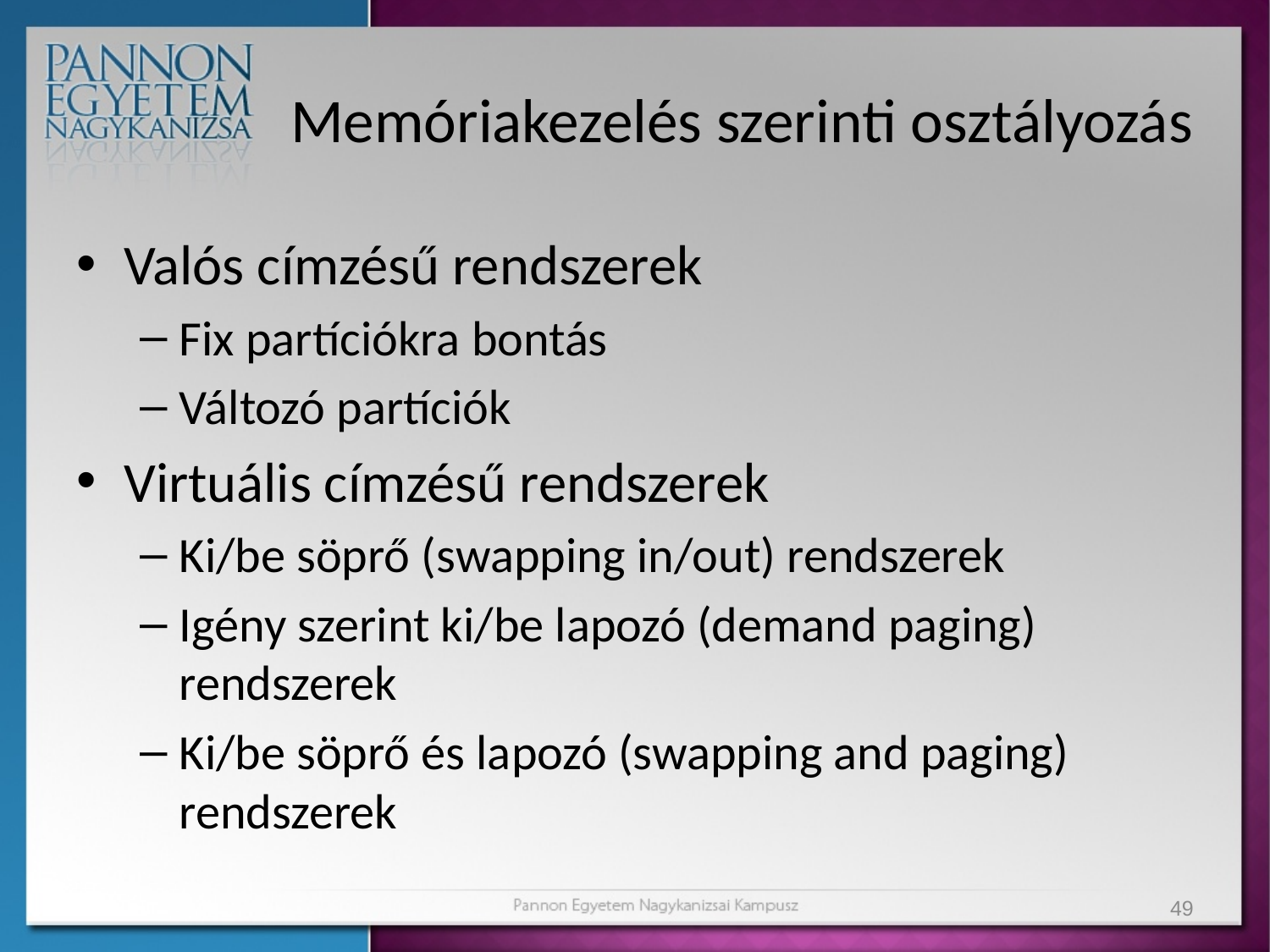

# Memóriakezelés szerinti osztályozás
Valós címzésű rendszerek
Fix partíciókra bontás
Változó partíciók
Virtuális címzésű rendszerek
Ki/be söprő (swapping in/out) rendszerek
Igény szerint ki/be lapozó (demand paging) rendszerek
Ki/be söprő és lapozó (swapping and paging) rendszerek
49